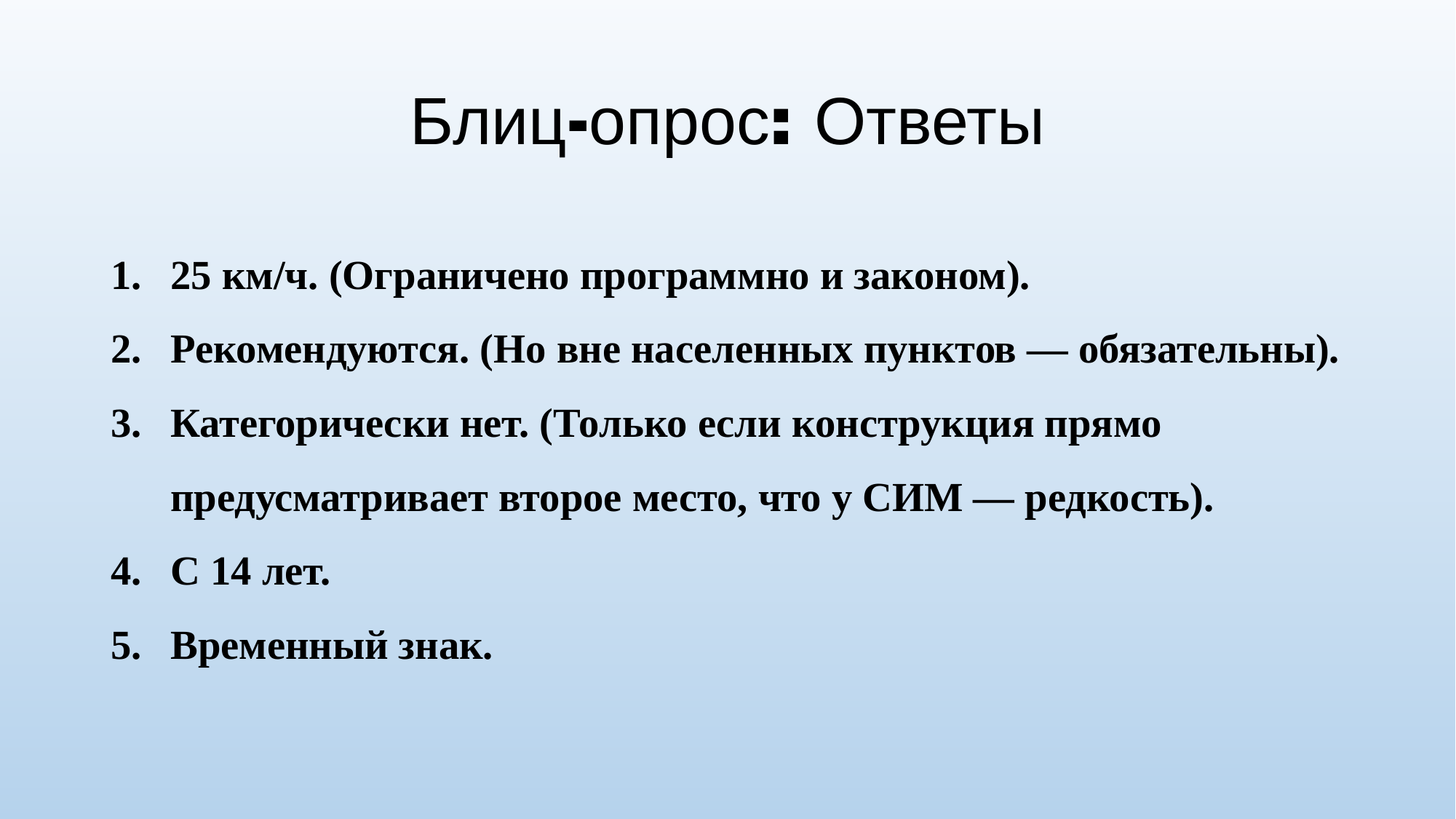

# Блиц-опрос: Ответы
25 км/ч. (Ограничено программно и законом).
Рекомендуются. (Но вне населенных пунктов — обязательны).
Категорически нет. (Только если конструкция прямо предусматривает второе место, что у СИМ — редкость).
С 14 лет.
Временный знак.